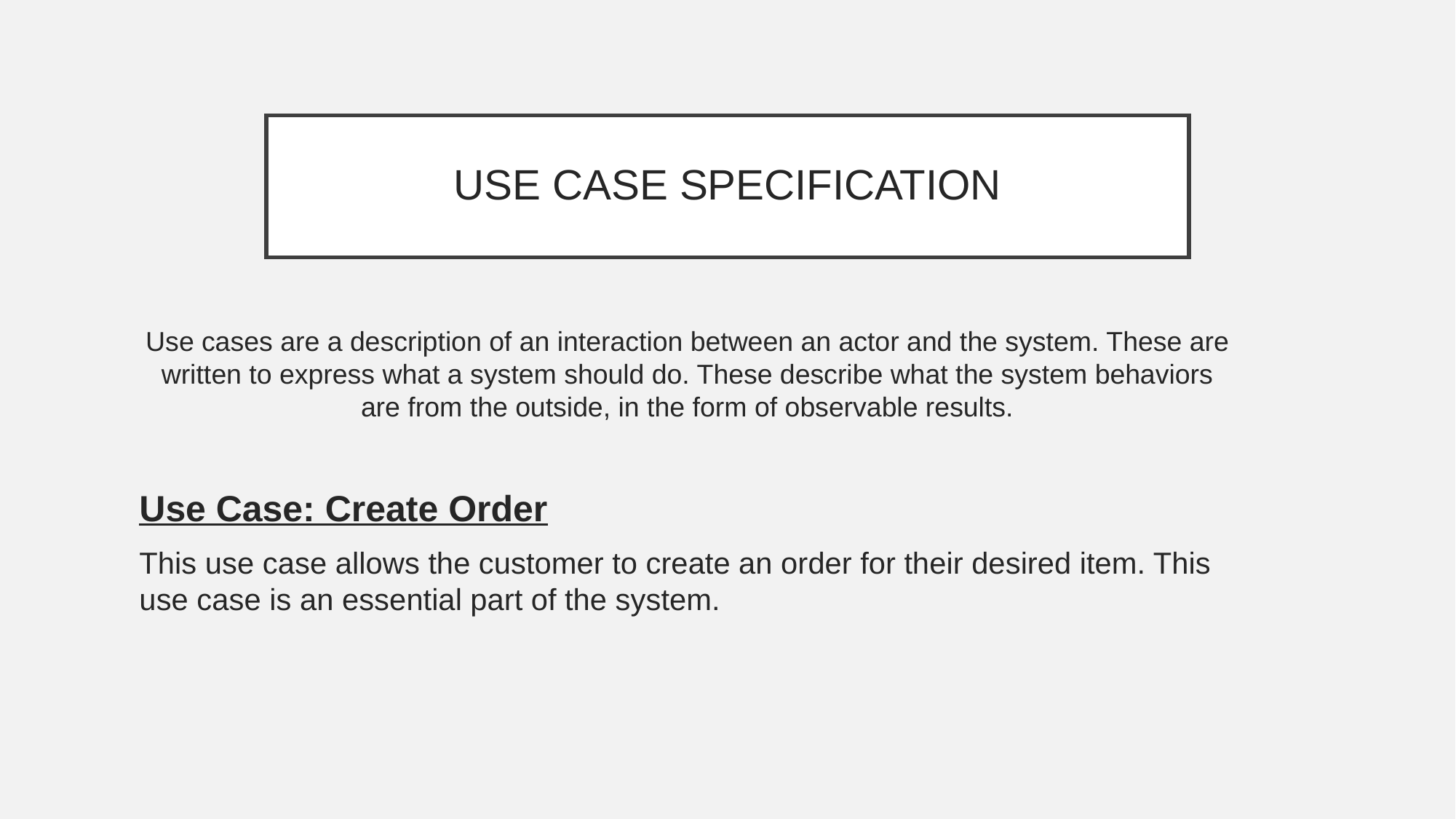

# USE CASE SPECIFICATION
Use cases are a description of an interaction between an actor and the system. These are written to express what a system should do. These describe what the system behaviors are from the outside, in the form of observable results.

Use Case: Create Order
This use case allows the customer to create an order for their desired item. This use case is an essential part of the system.